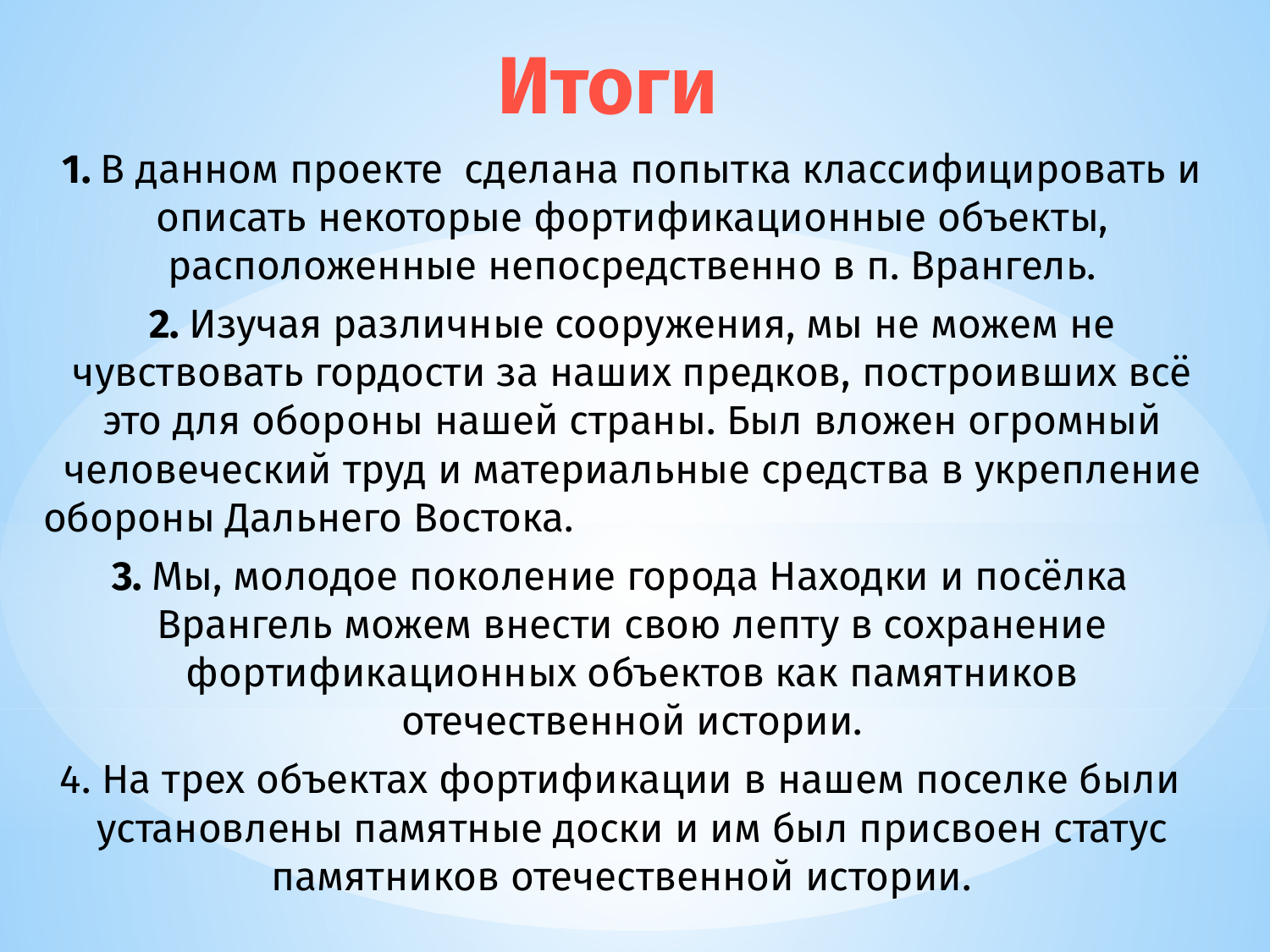

# Итоги
	1. В данном проекте  сделана попытка классифицировать и описать некоторые фортификационные объекты, расположенные непосредственно в п. Врангель.
	2. Изучая различные сооружения, мы не можем не чувствовать гордости за наших предков, построивших всё это для обороны нашей страны. Был вложен огромный человеческий труд и материальные средства в укрепление обороны Дальнего Востока.
3. Мы, молодое поколение города Находки и посёлка Врангель можем внести свою лепту в сохранение фортификационных объектов как памятников отечественной истории.
4. На трех объектах фортификации в нашем поселке были установлены памятные доски и им был присвоен статус памятников отечественной истории.